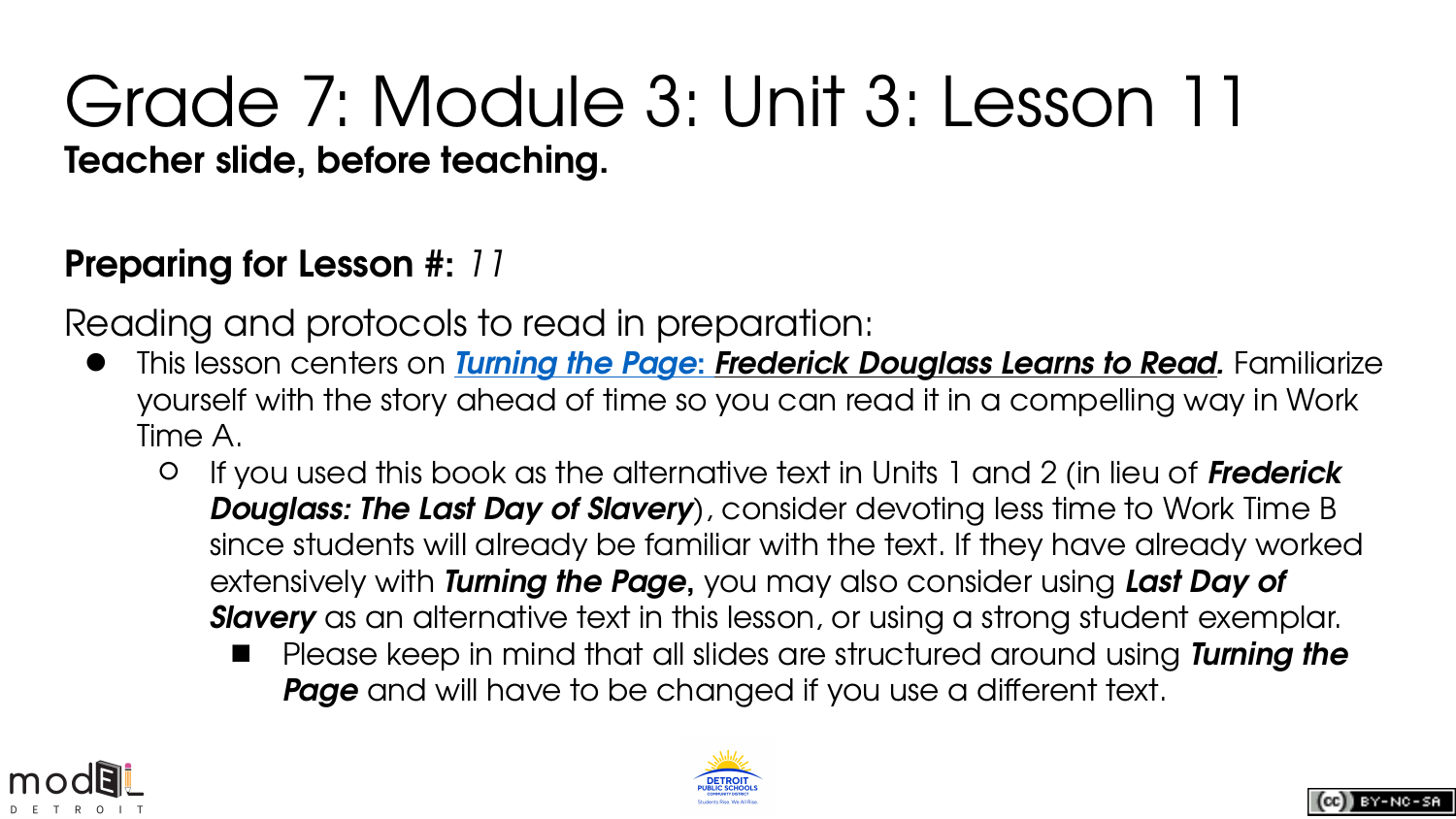

Grade 7: Module 3: Unit 3: Lesson 11
Teacher slide, before teaching.

Preparing for Lesson #: 11
Reading and protocols to read in preparation:
This lesson centers on Turning the Page: Frederick Douglass Learns to Read. Familiarize yourself with the story ahead of time so you can read it in a compelling way in Work Time A.
If you used this book as the alternative text in Units 1 and 2 (in lieu of Frederick Douglass: The Last Day of Slavery), consider devoting less time to Work Time B since students will already be familiar with the text. If they have already worked extensively with Turning the Page, you may also consider using Last Day of Slavery as an alternative text in this lesson, or using a strong student exemplar.
Please keep in mind that all slides are structured around using Turning the Page and will have to be changed if you use a different text.